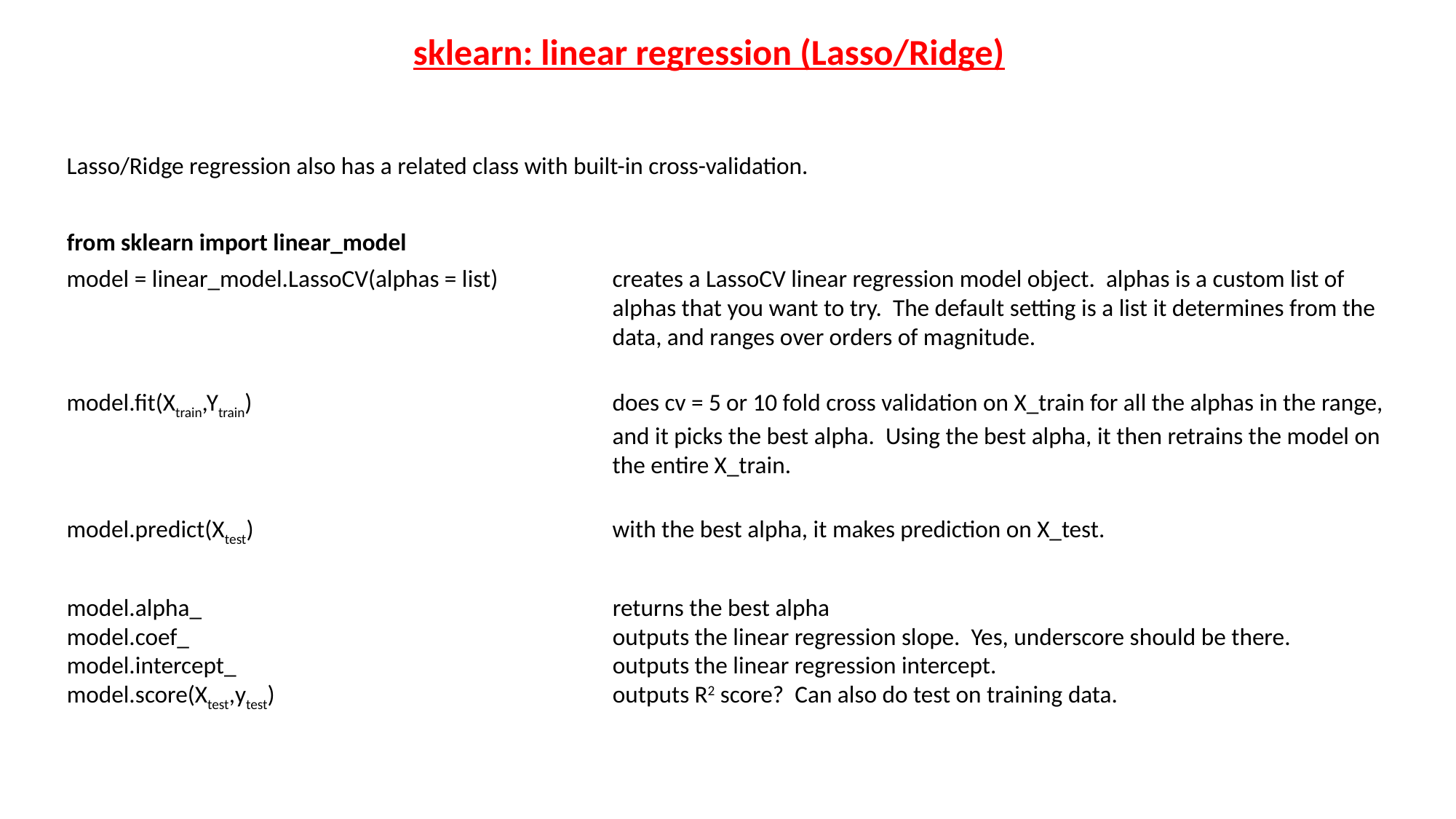

sklearn: linear regression (Lasso/Ridge)
Lasso/Ridge regression also has a related class with built-in cross-validation.
from sklearn import linear_model
model = linear_model.LassoCV(alphas = list)		creates a LassoCV linear regression model object.  alphas is a custom list of
					alphas that you want to try.  The default setting is a list it determines from the
					data, and ranges over orders of magnitude.
model.fit(Xtrain,Ytrain)				does cv = 5 or 10 fold cross validation on X_train for all the alphas in the range,
					and it picks the best alpha.  Using the best alpha, it then retrains the model on
					the entire X_train.
model.predict(Xtest)				with the best alpha, it makes prediction on X_test.
model.alpha_				returns the best alpha
model.coef_				outputs the linear regression slope.  Yes, underscore should be there.
model.intercept_				outputs the linear regression intercept.
model.score(Xtest,ytest)				outputs R2 score?  Can also do test on training data.